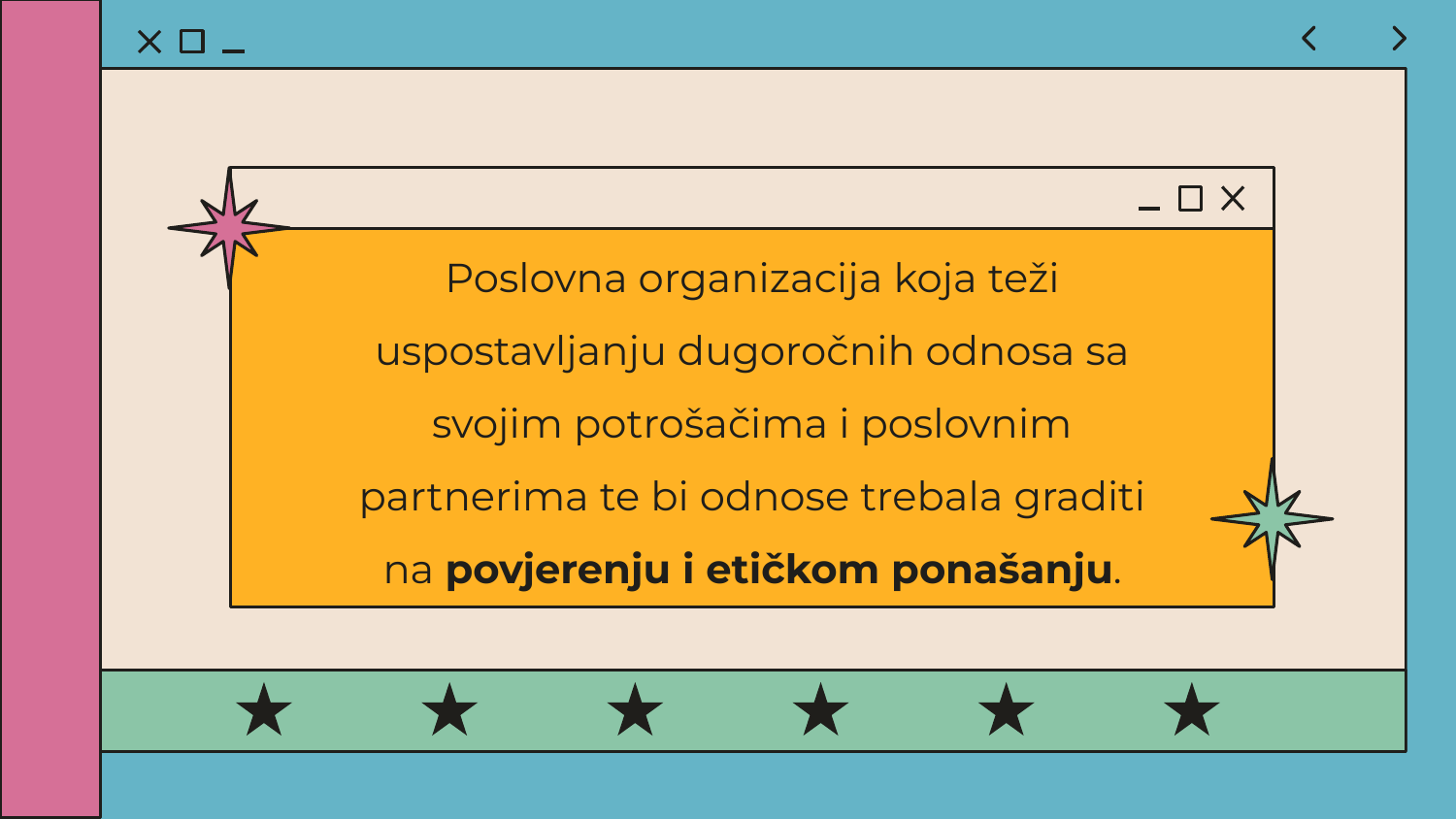

Poslovna organizacija koja teži uspostavljanju dugoročnih odnosa sa svojim potrošačima i poslovnim partnerima te bi odnose trebala graditi na povjerenju i etičkom ponašanju.